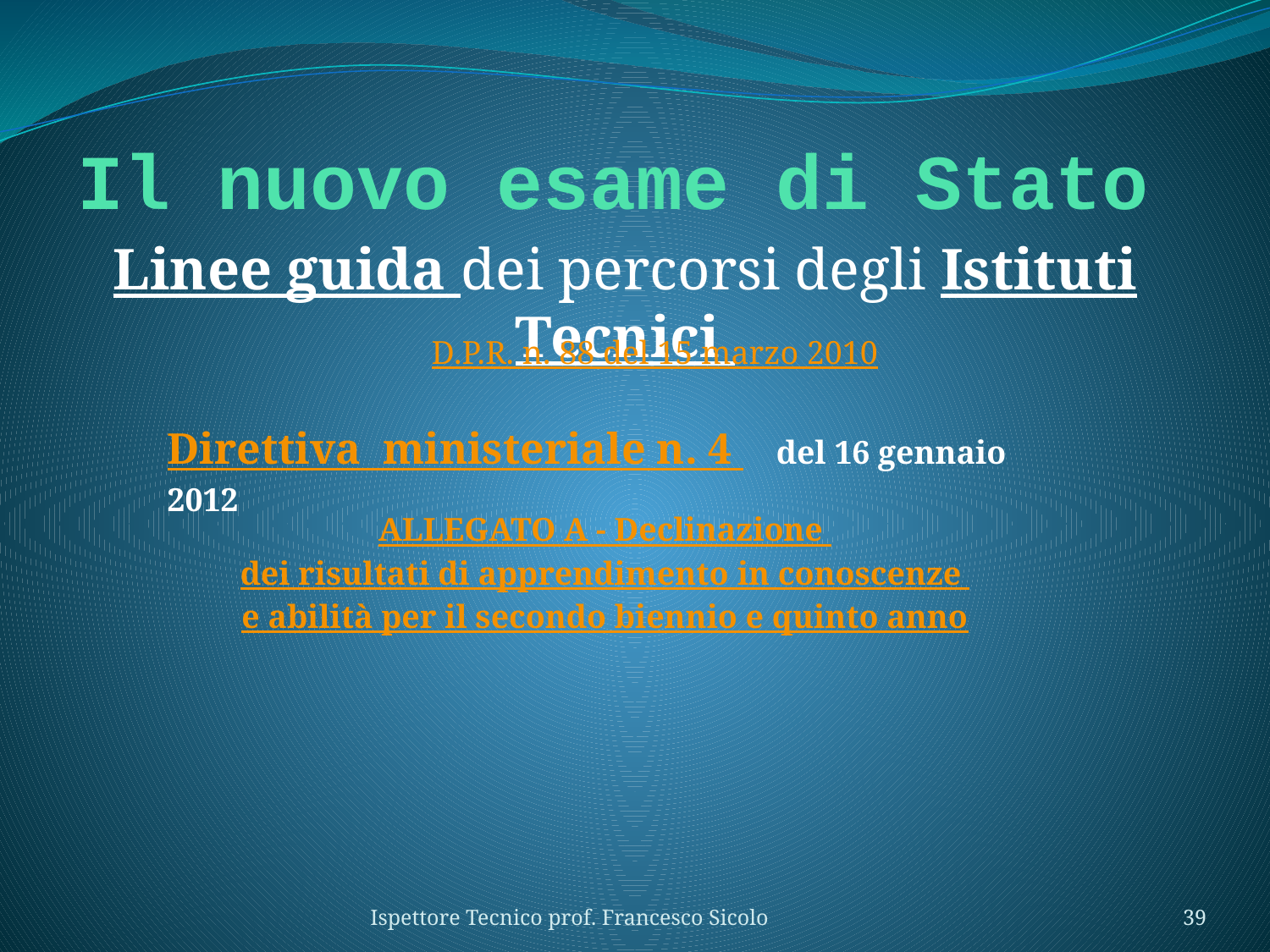

# Il nuovo esame di Stato
Linee guida dei percorsi degli Istituti Tecnici
D.P.R. n. 88 del 15 marzo 2010
Direttiva  ministeriale n. 4    del 16 gennaio 2012
ALLEGATO A - Declinazione dei risultati di apprendimento in conoscenze e abilità per il secondo biennio e quinto anno
Ispettore Tecnico prof. Francesco Sicolo
39